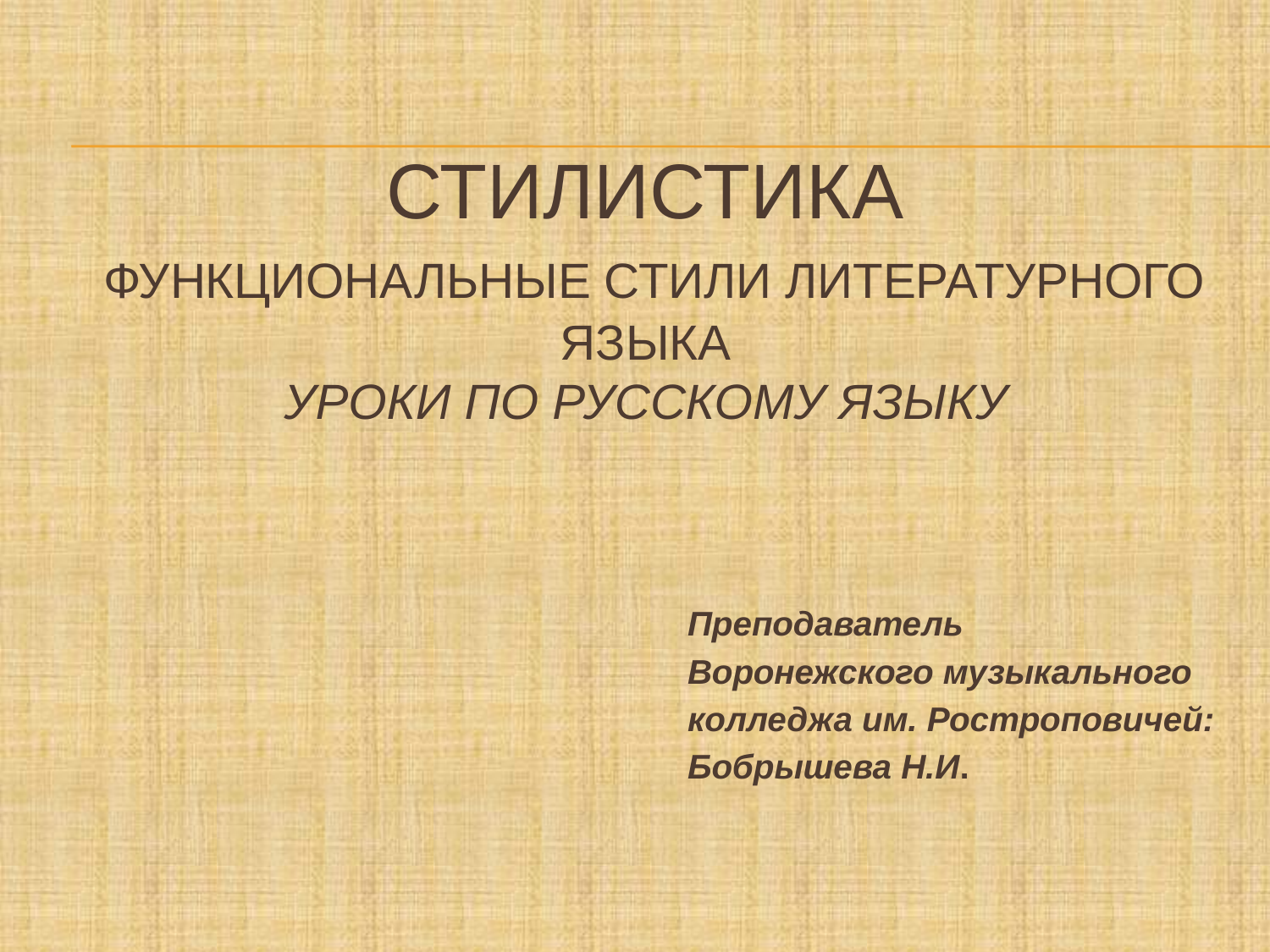

# Стилистика Функциональные стили литературного языка Уроки по русскому языку
Преподаватель
Воронежского музыкального
колледжа им. Ростроповичей:
Бобрышева Н.И.